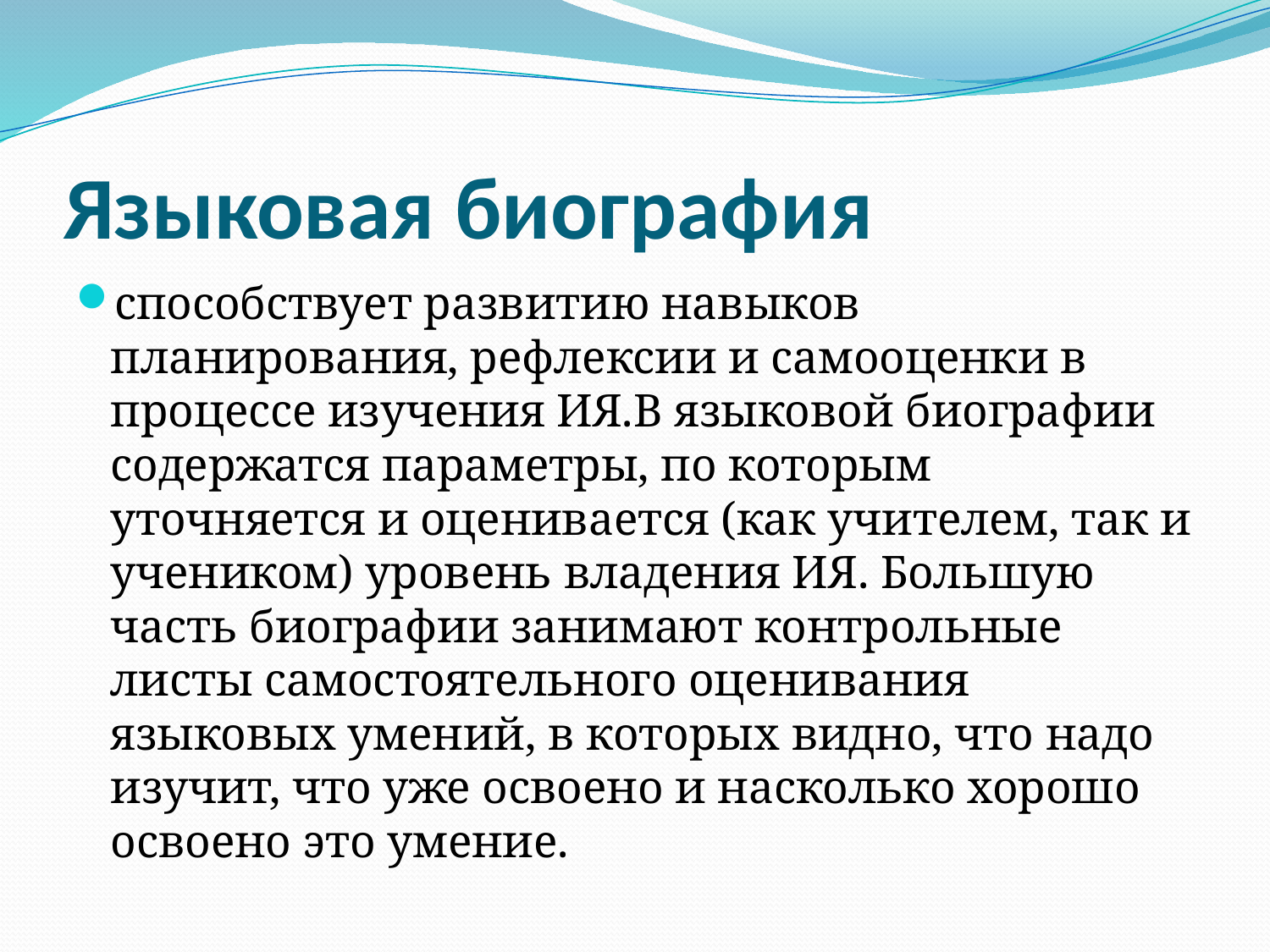

# Языковая биография
способствует развитию навыков планирования, рефлексии и самооценки в процессе изучения ИЯ.В языковой биографии содержатся параметры, по которым уточняется и оценивается (как учителем, так и учеником) уровень владения ИЯ. Большую часть биографии занимают контрольные листы самостоятельного оценивания языковых умений, в которых видно, что надо изучит, что уже освоено и насколько хорошо освоено это умение.